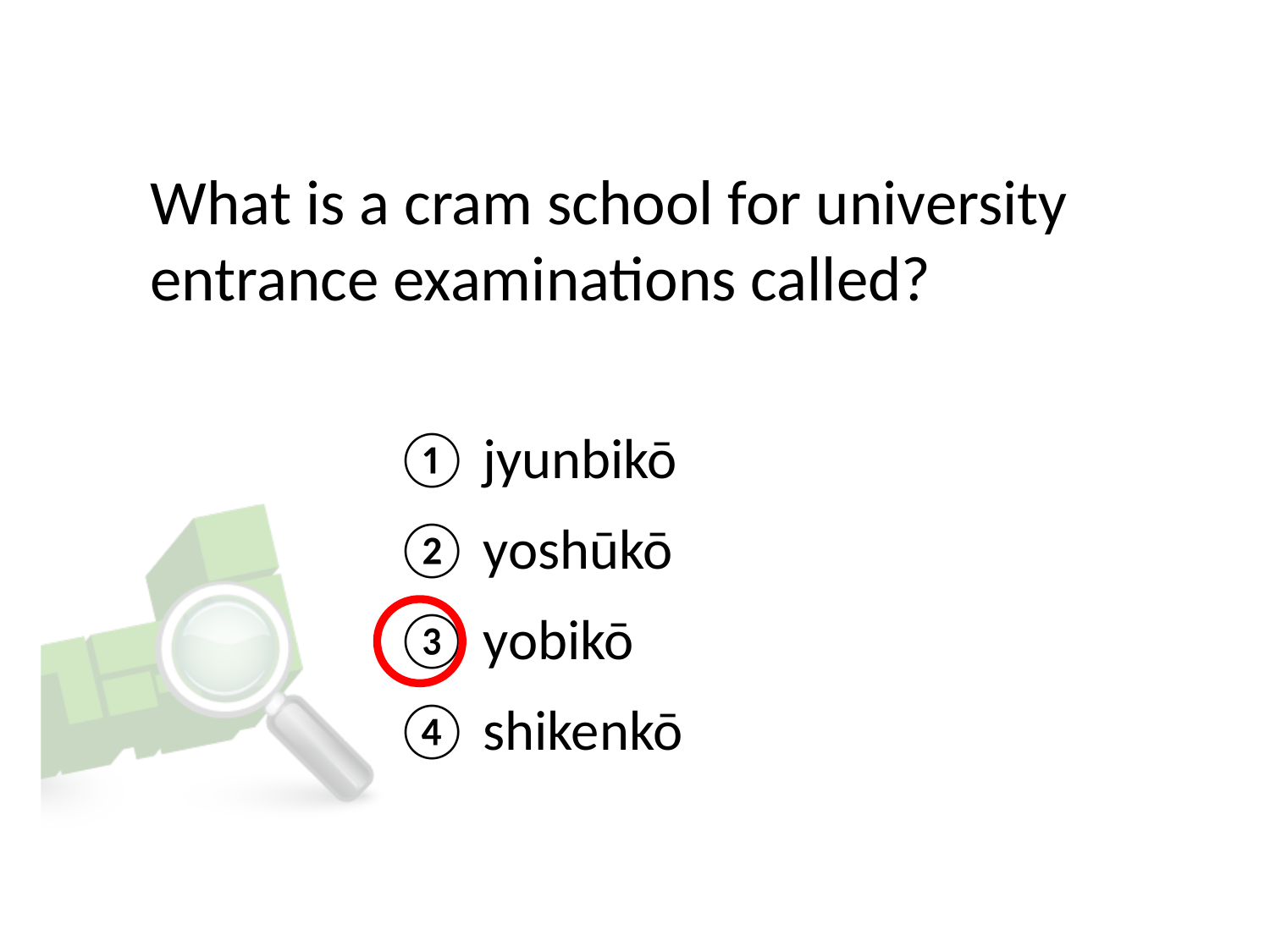

# What is a cram school for university entrance examinations called?
① jyunbikō
② yoshūkō
③ yobikō
④ shikenkō